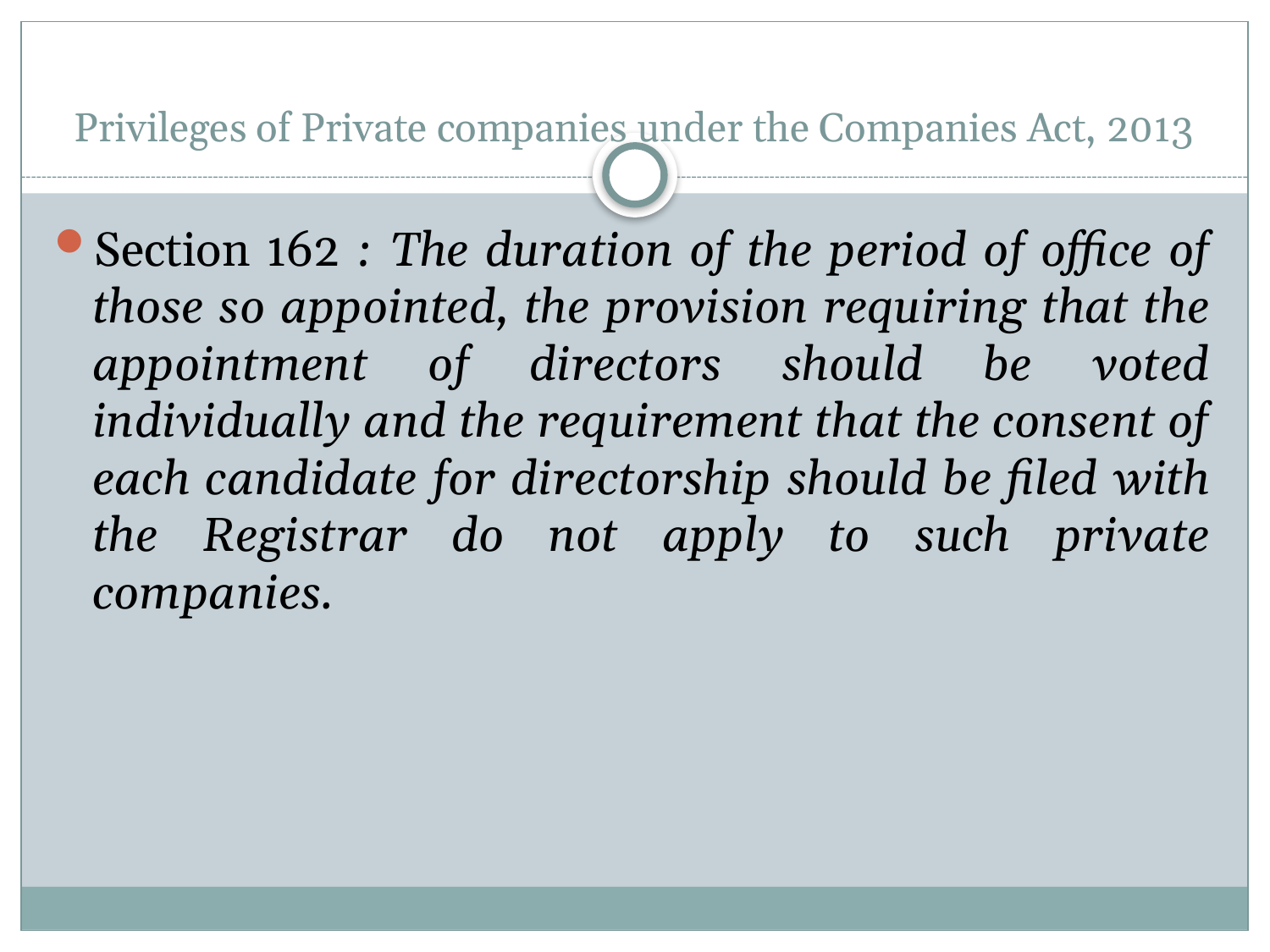

# Privileges of Private companies under the Companies Act, 2013
Section 162 : The duration of the period of office of those so appointed, the provision requiring that the appointment of directors should be voted individually and the requirement that the consent of each candidate for directorship should be filed with the Registrar do not apply to such private companies.